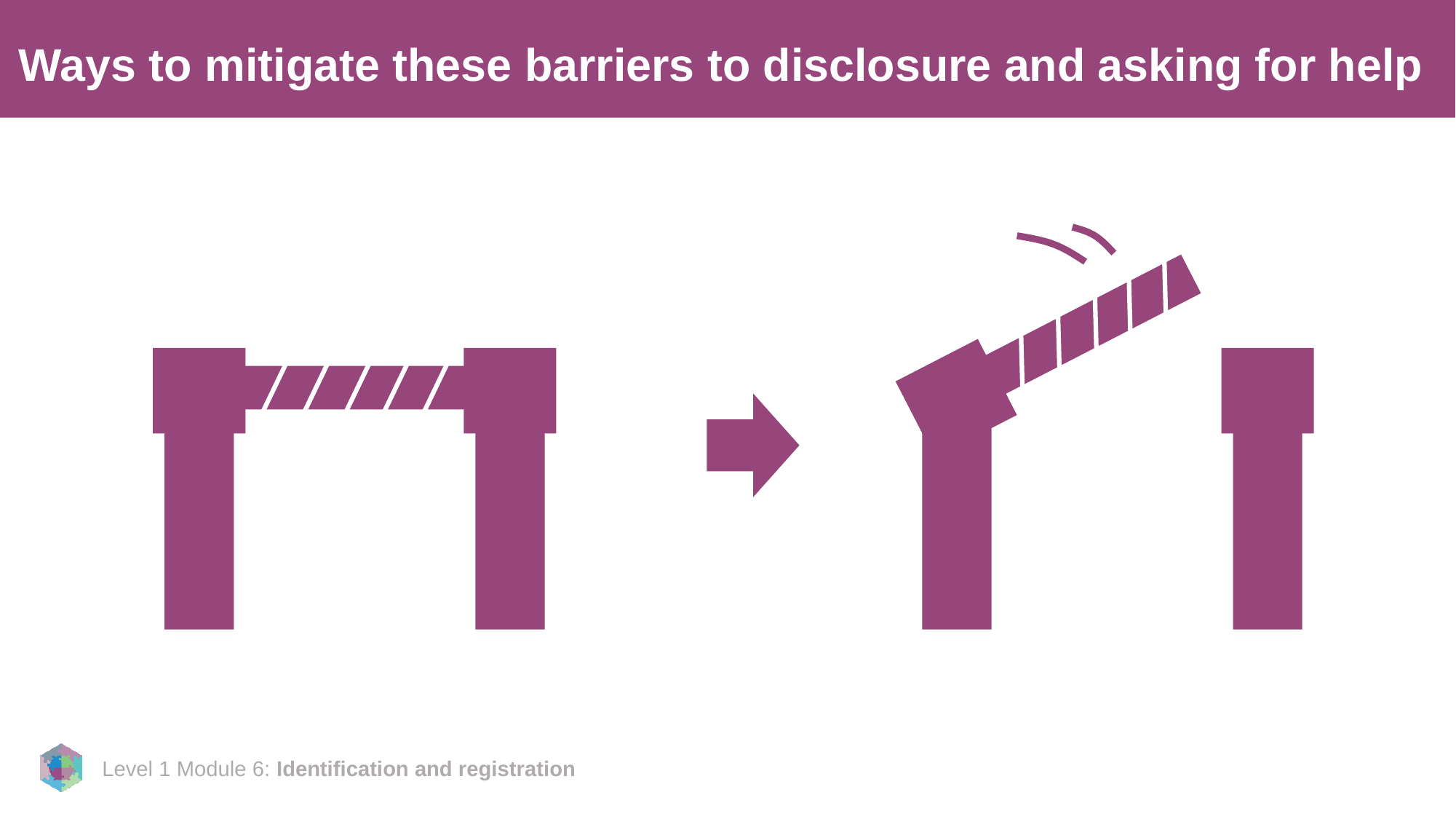

# Ways to mitigate these barriers to disclosure and asking for help